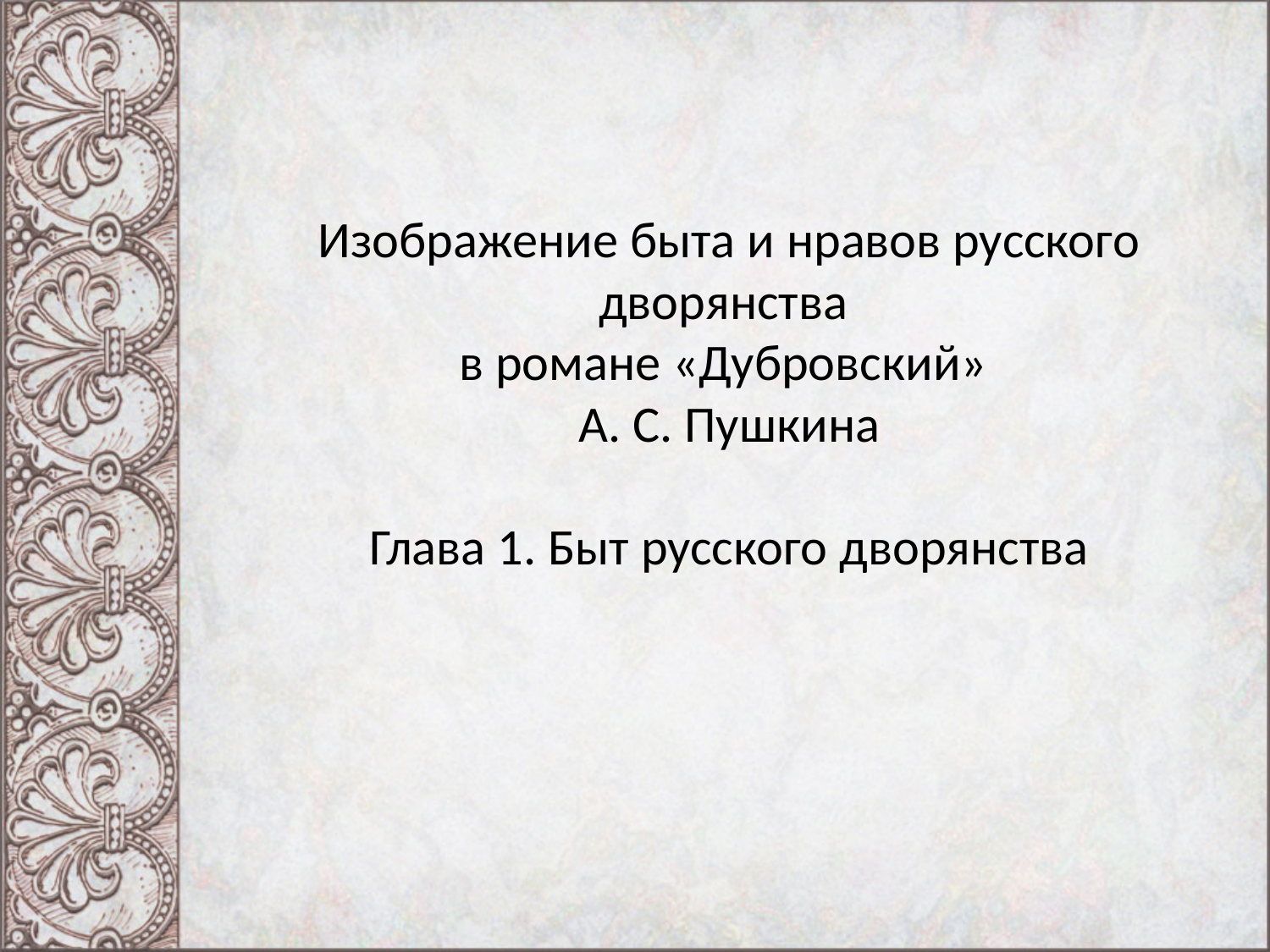

# Изображение быта и нравов русского дворянства в романе «Дубровский» А. С. Пушкина Глава 1. Быт русского дворянства